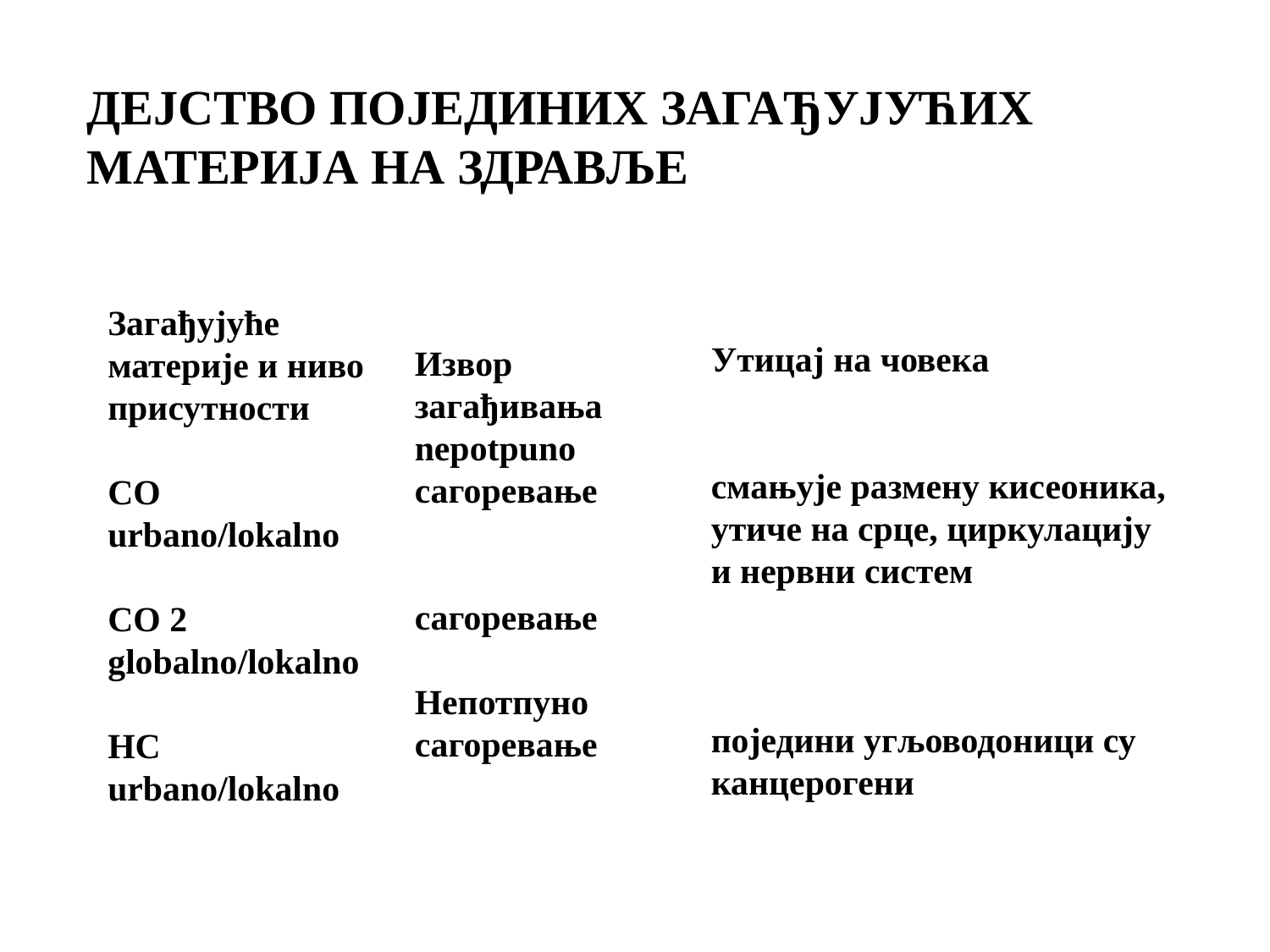

ДЕЈСТВО ПОЈЕДИНИХ ЗАГАЂУЈУЋИХ МАТЕРИЈА НА ЗДРАВЉЕ

Утицај на човека

смањује размену кисеоника, утиче на срце, циркулацију и нервни систем

поједини угљоводоници су канцерогени

Загађујуће материје и ниво присутности

CO urbano/lokalno

CO 2  globalno/lokalno

HC urbano/lokalno
Извор загађивања
nepotpuno сагоревање

сагоревање

Непотпуно сагоревање